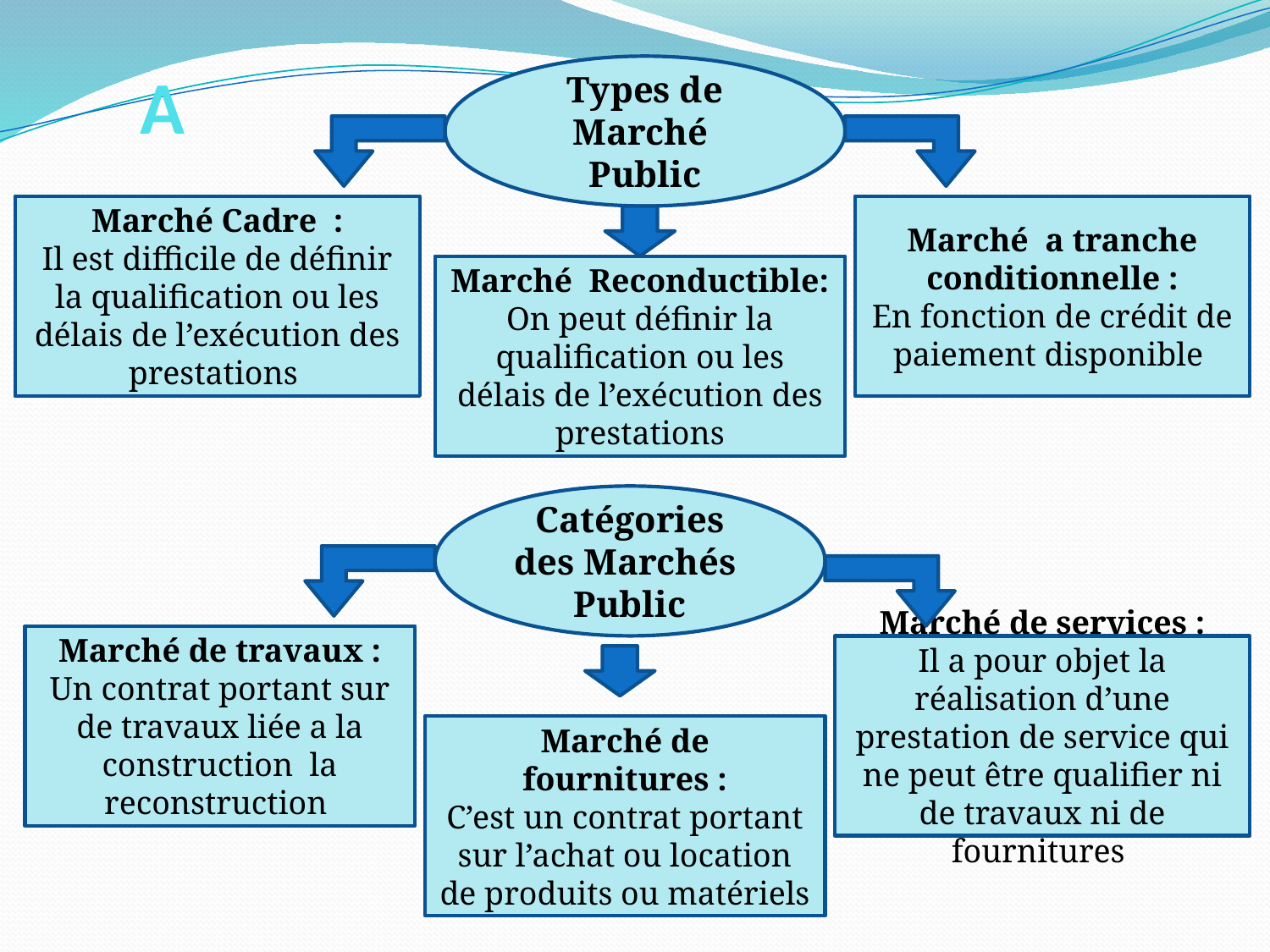

Types de Marché  Public
A

Marché Cadre  :
Il est difficile de définir la qualification ou les délais de l’exécution des prestations
Marché  a tranche conditionnelle :
En fonction de crédit de paiement disponible

Marché  Reconductible:
On peut définir la qualification ou les délais de l’exécution des prestations
Catégories des Marchés  Public

Marché de travaux :
Un contrat portant sur de travaux liée a la construction  la reconstruction
Marché de services :
Il a pour objet la réalisation d’une prestation de service qui ne peut être qualifier ni de travaux ni de fournitures

Marché de fournitures :
C’est un contrat portant sur l’achat ou location de produits ou matériels